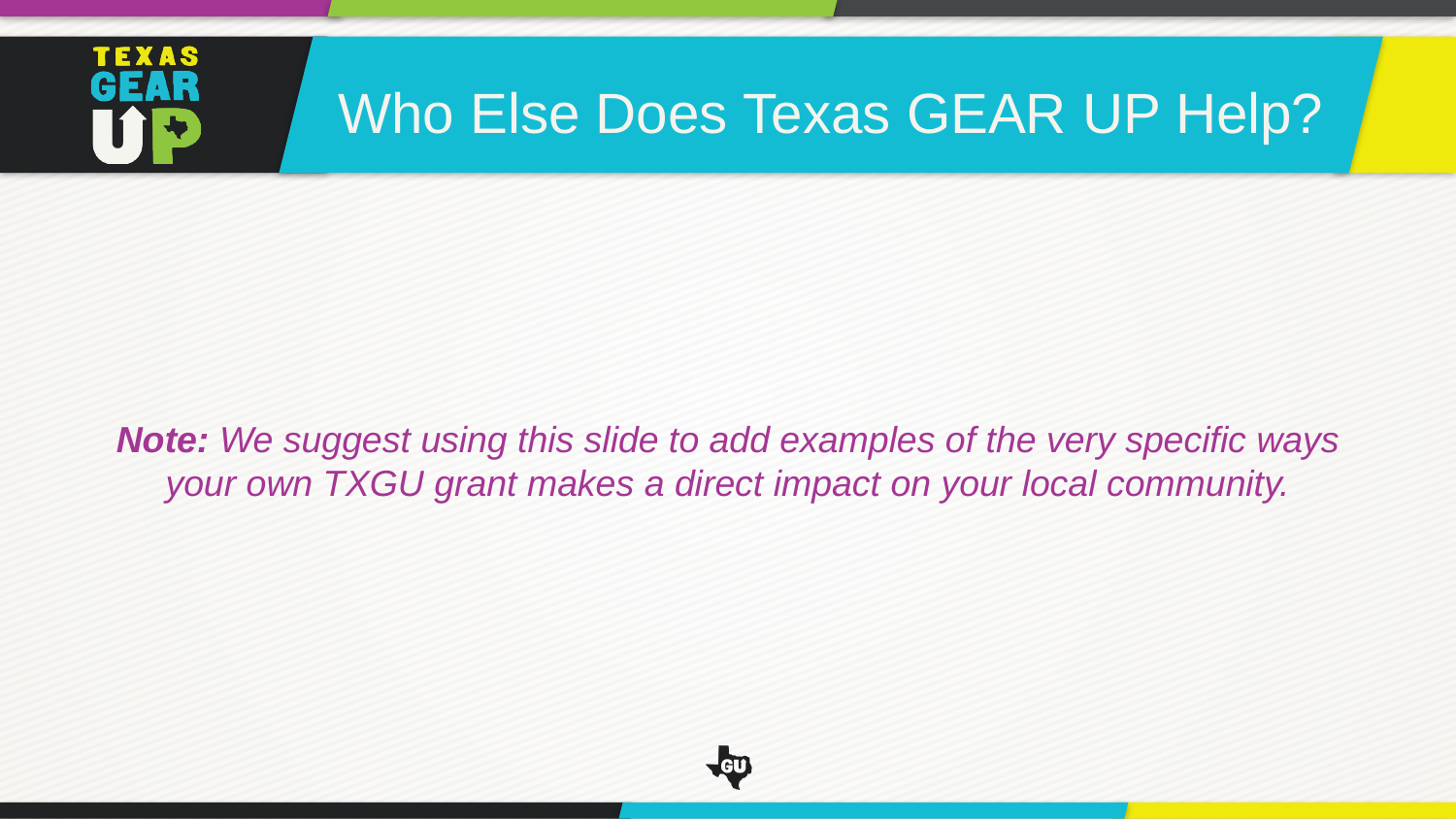

Who Else Does Texas GEAR UP Help?
Note: We suggest using this slide to add examples of the very specific ways your own TXGU grant makes a direct impact on your local community.